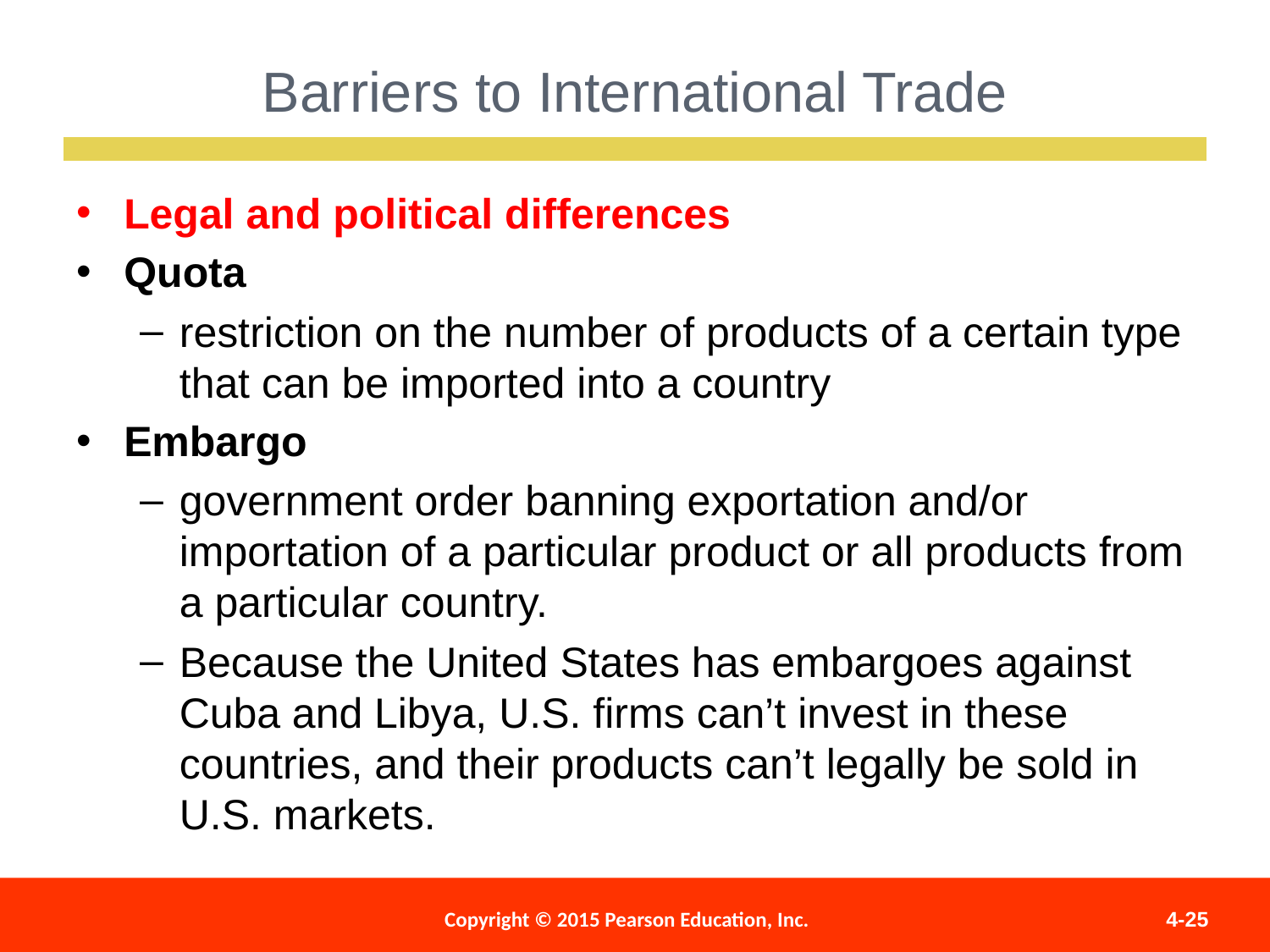

Barriers to International Trade
Legal and political differences
Quota
restriction on the number of products of a certain type that can be imported into a country
Embargo
government order banning exportation and/or importation of a particular product or all products from a particular country.
Because the United States has embargoes against Cuba and Libya, U.S. firms can’t invest in these countries, and their products can’t legally be sold in U.S. markets.